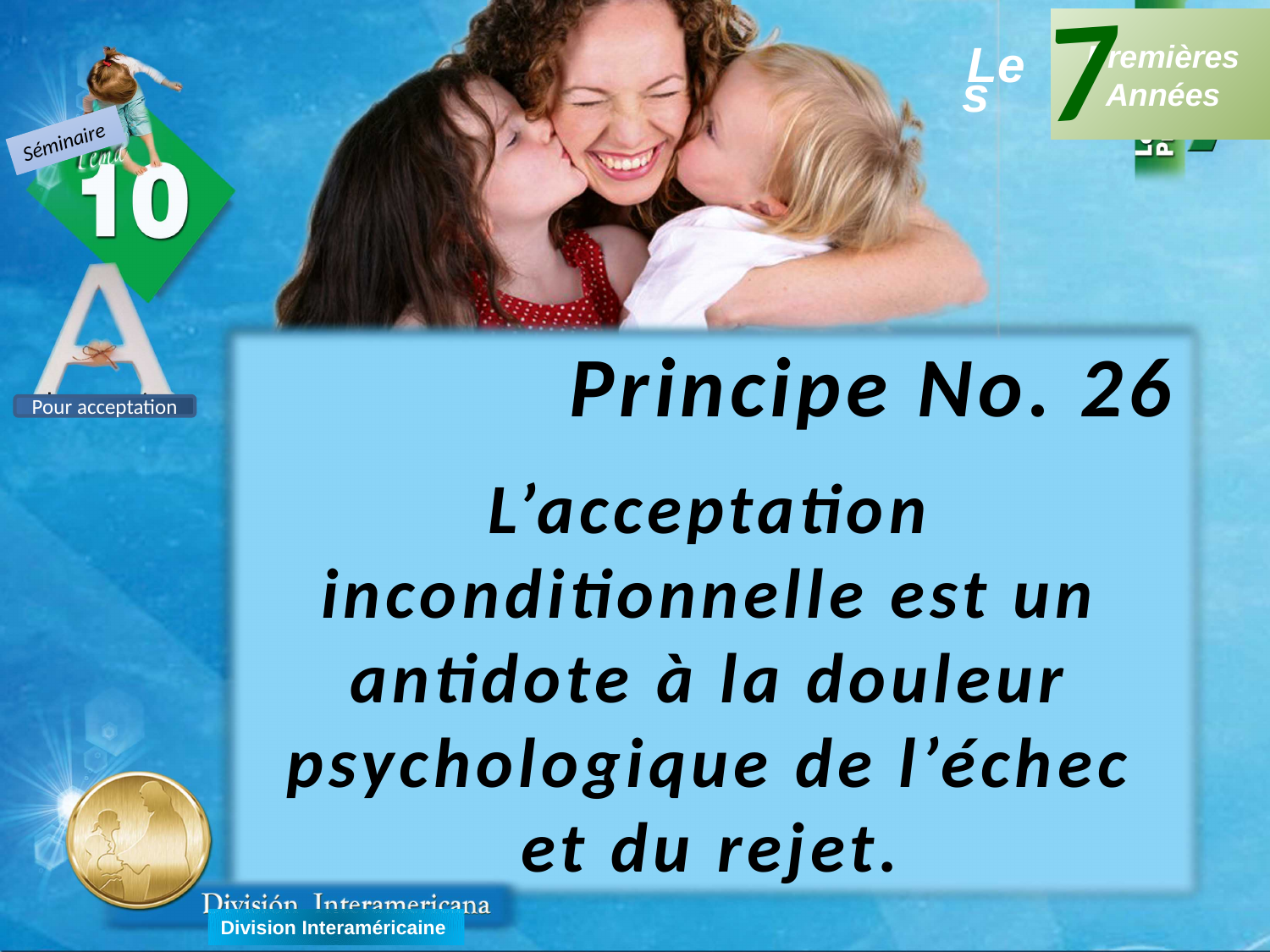

7
Premières
Années
Les
Séminaire
Principe No. 26

L’acceptation inconditionnelle est un antidote à la douleur psychologique de l’échec et du rejet.
Pour acceptation
Division Interaméricaine